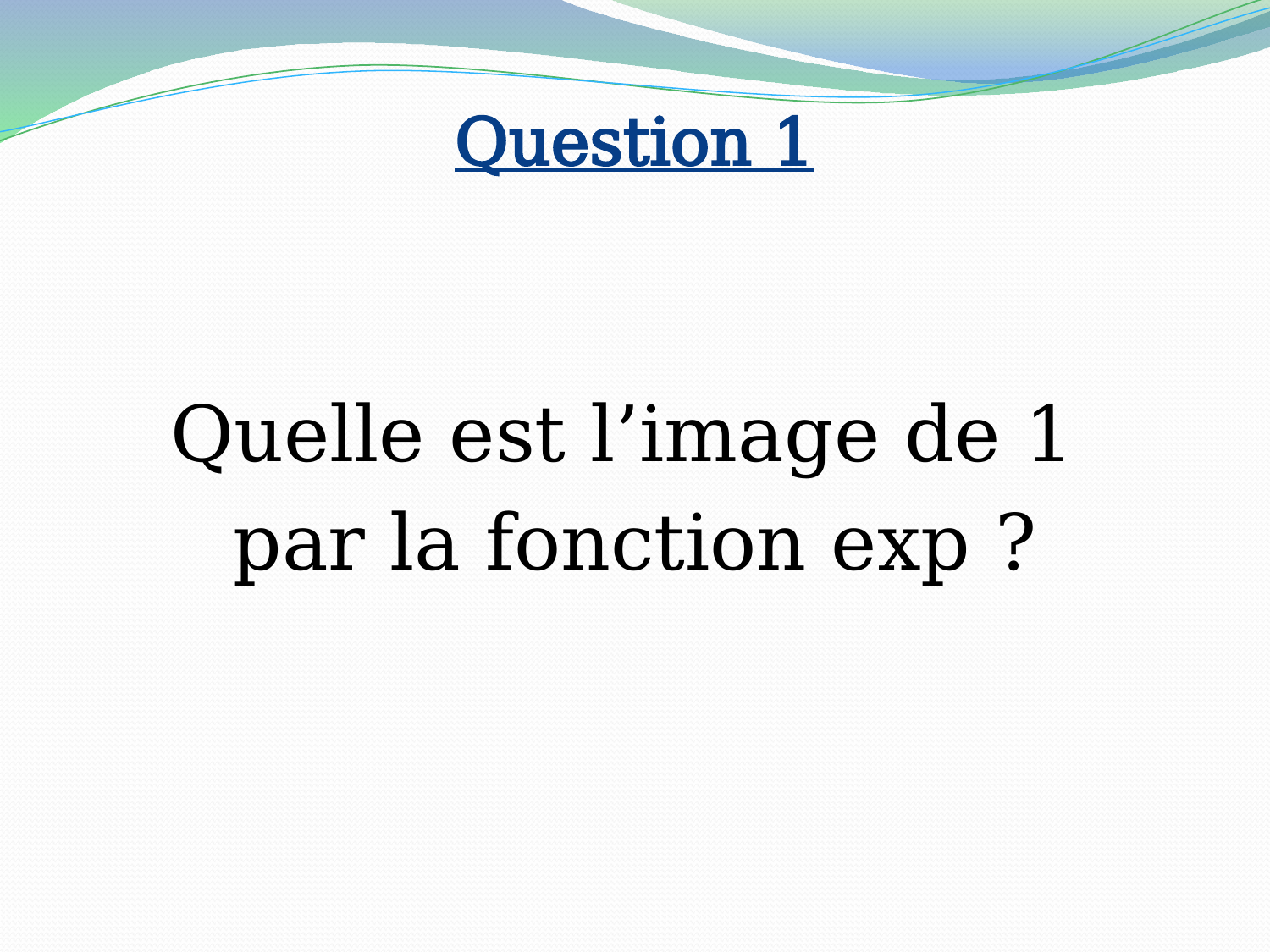

# Question 1

Quelle est l’image de 1
par la fonction exp ?